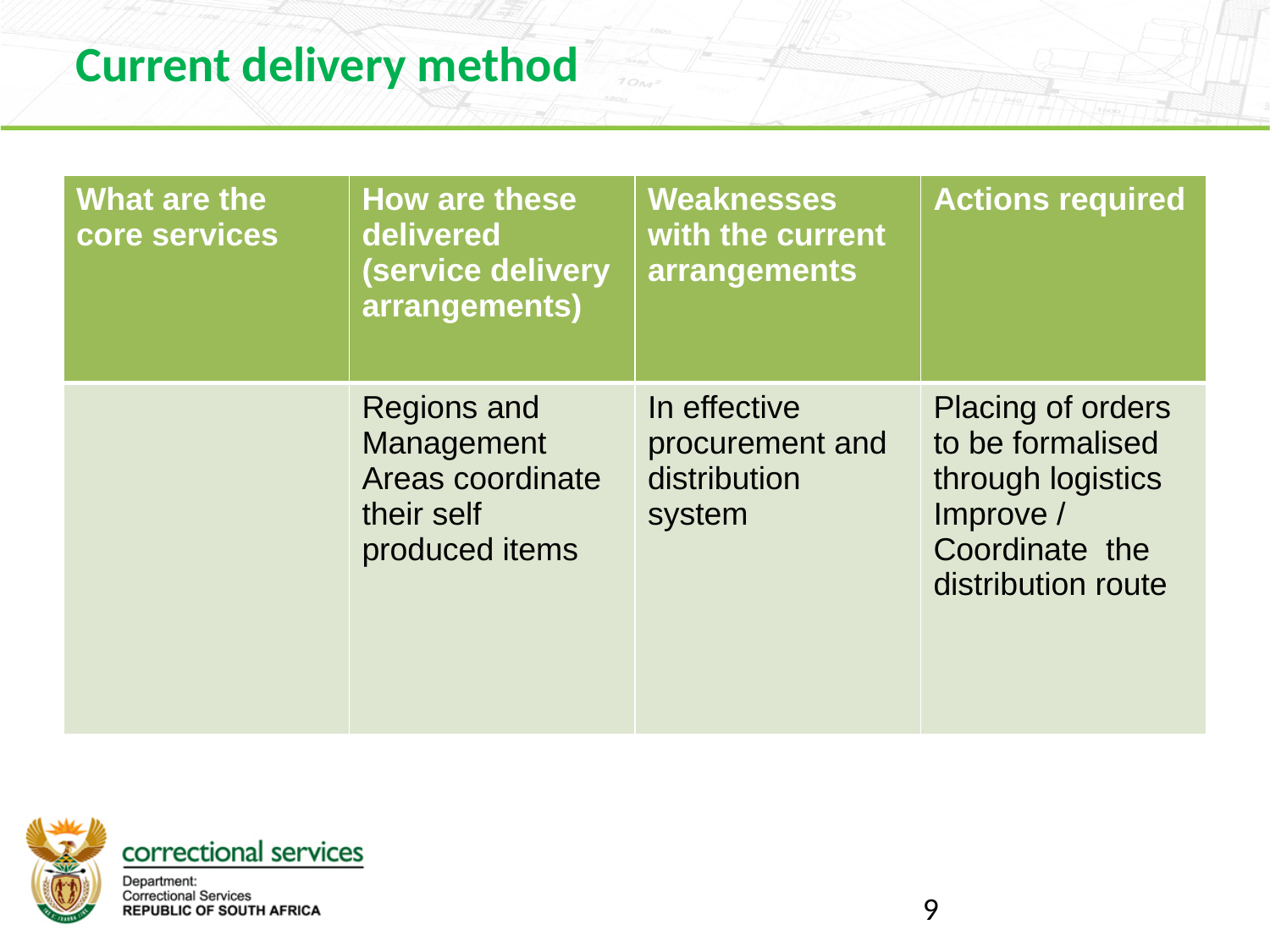

Current delivery method
| What are the core services | How are these delivered (service delivery arrangements) | Weaknesses with the current arrangements | Actions required |
| --- | --- | --- | --- |
|  | Regions and Management Areas coordinate their self produced items | In effective procurement and distribution system | Placing of orders to be formalised through logistics Improve / Coordinate the distribution route |
9